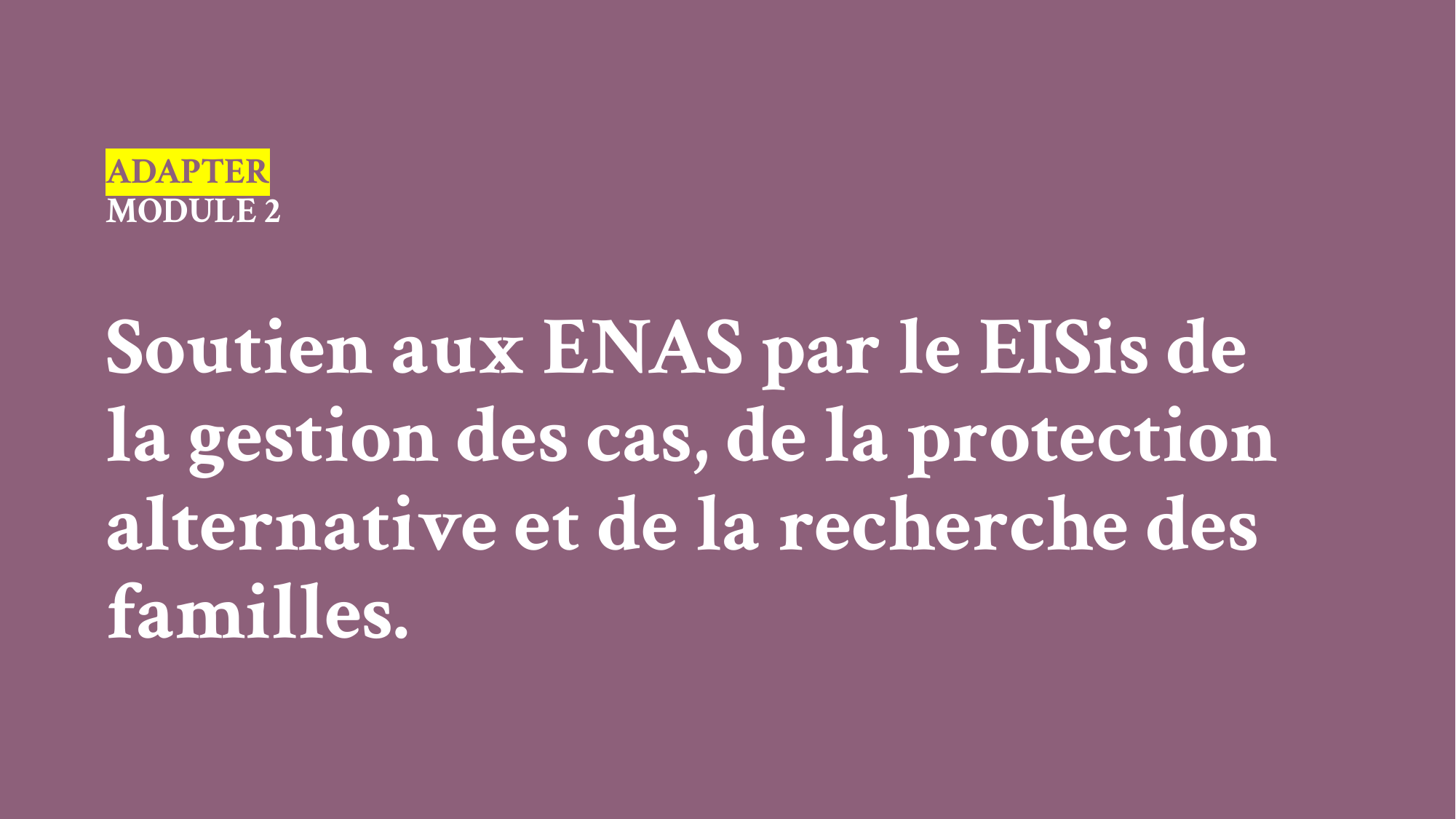

ADAPTER
MODULE 2
Soutien aux ENAS par le EISis de la gestion des cas, de la protection alternative et de la recherche des familles.